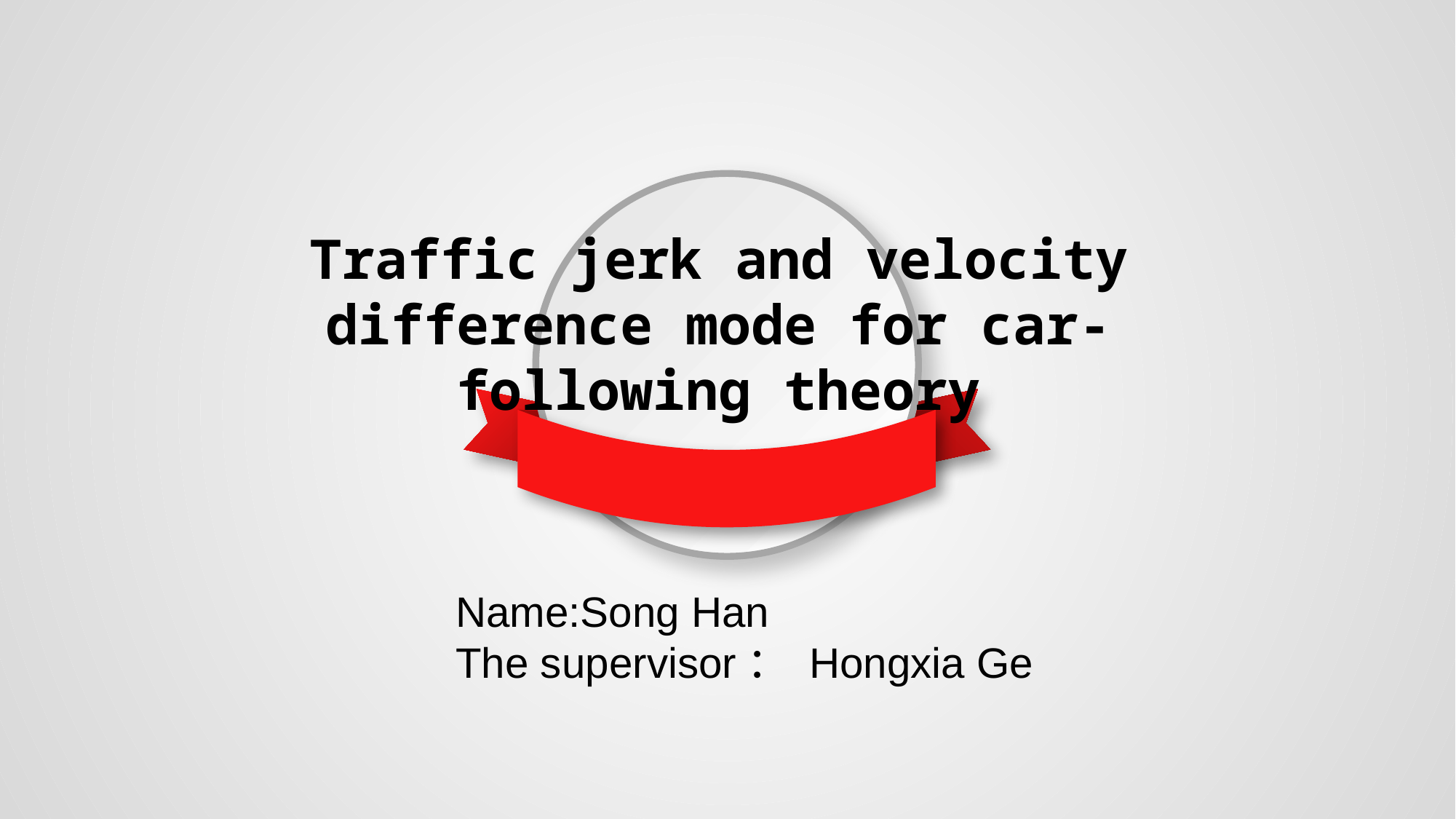

Traffic jerk and velocity difference mode for car-following theory

Name:Song Han
The supervisor： Hongxia Ge